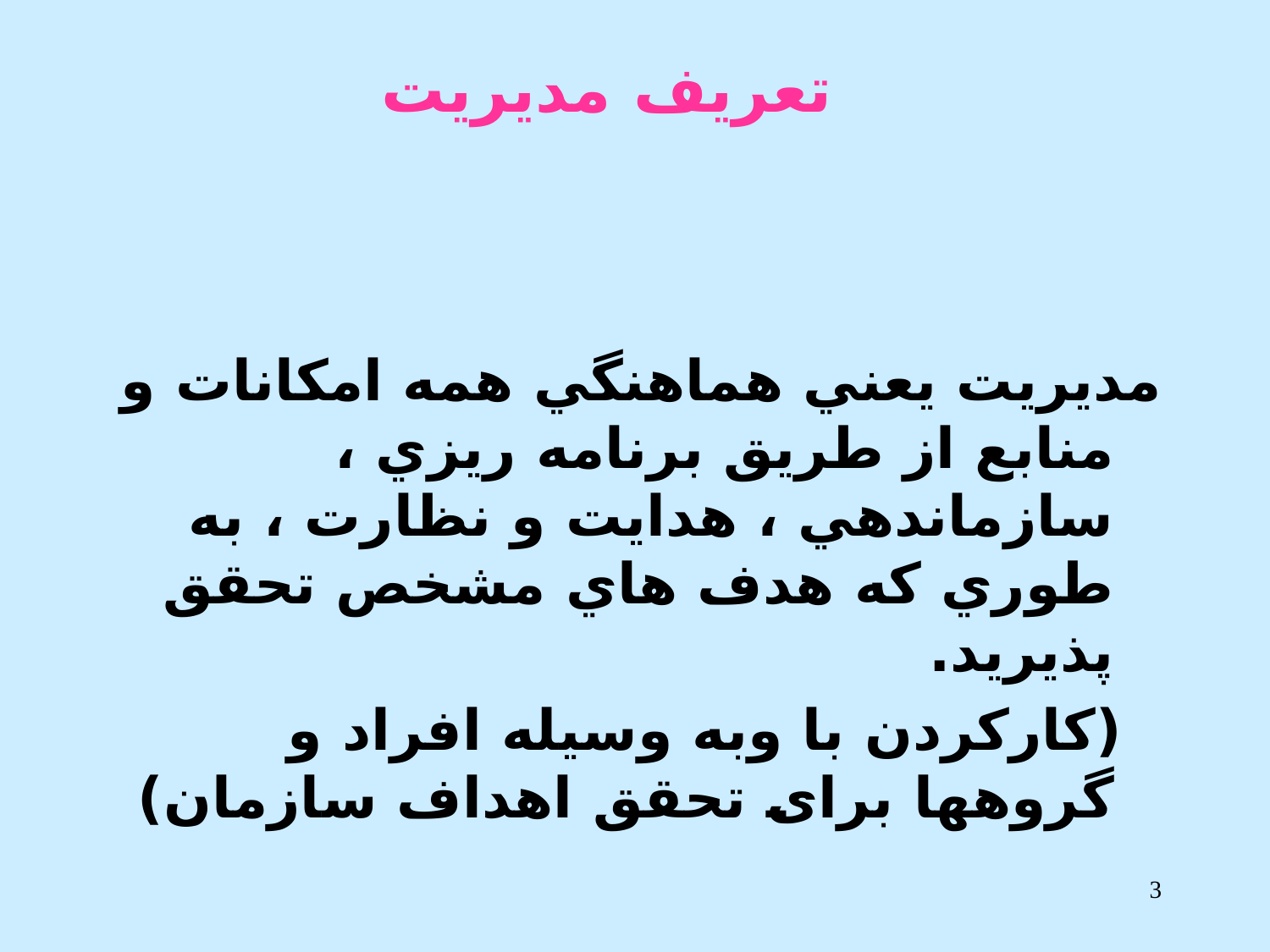

تعريف مديريت

مديريت يعني هماهنگي همه امكانات و منابع از طريق برنامه ريزي ، سازماندهي ، هدايت و نظارت ، به طوري كه هدف هاي مشخص تحقق پذيريد.
  (کارکردن با وبه وسیله افراد و گروهها برای تحقق اهداف سازمان)

3